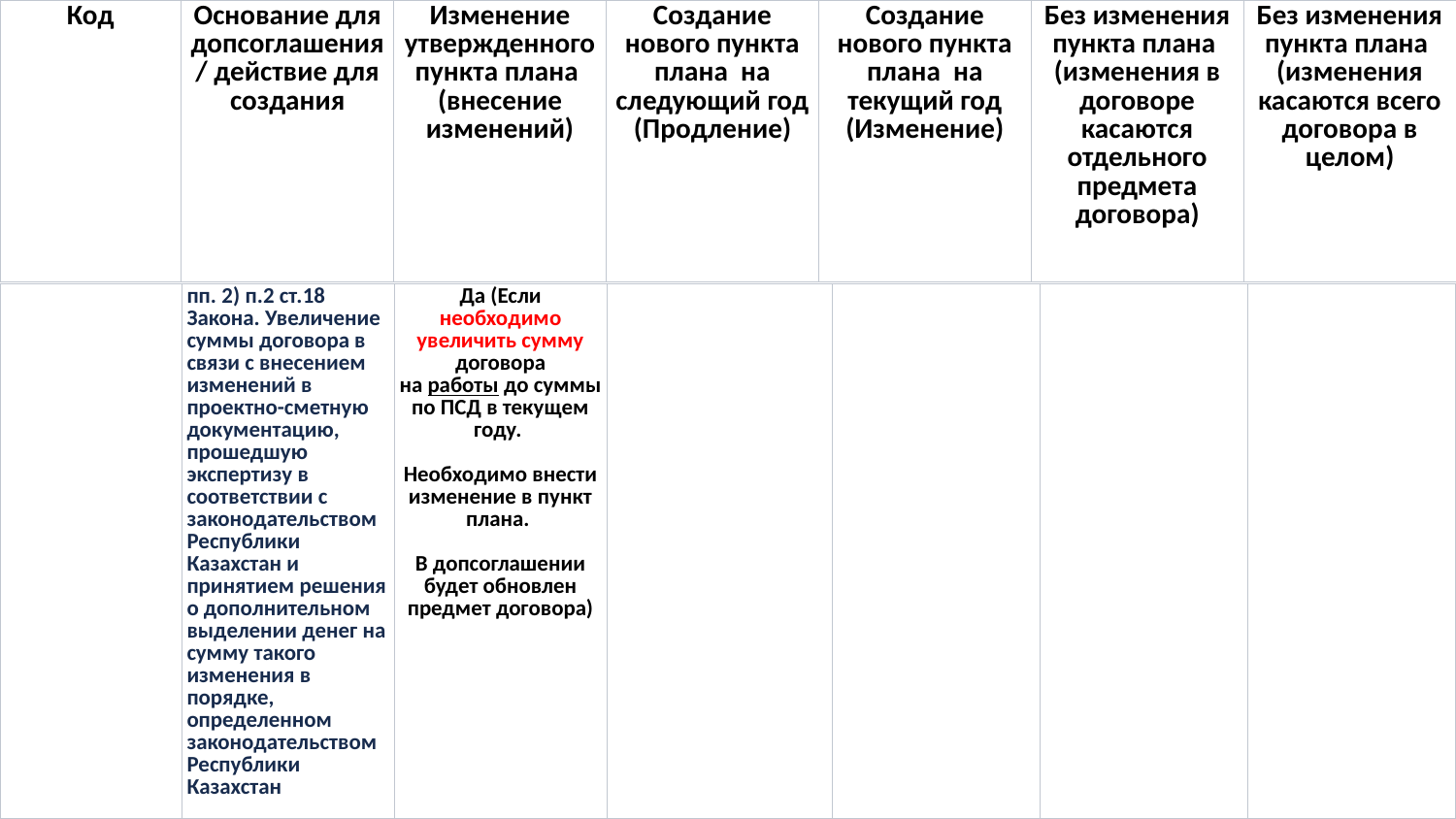

| Код | Основание для допсоглашения/ действие для создания | Изменение утвержденного пункта плана  (внесение изменений) | Создание нового пункта плана  на следующий год (Продление) | Создание нового пункта плана  на текущий год (Изменение) | Без изменения пункта плана  (изменения в договоре касаются отдельного предмета договора) | Без изменения пункта плана  (изменения касаются всего договора в целом) |
| --- | --- | --- | --- | --- | --- | --- |
|  | пп. 2) п.2 ст.18 Закона. Увеличение суммы договора в связи с внесением изменений в проектно-сметную документацию, прошедшую экспертизу в соответствии с законодательством Республики Казахстан и принятием решения о дополнительном выделении денег на сумму такого изменения в порядке, определенном законодательством Республики Казахстан | Да (Если необходимо увеличить сумму договора на работы до суммы по ПСД в текущем году. Необходимо внести изменение в пункт плана. В допсоглашении будет обновлен предмет договора) |  |  |  |  |
| --- | --- | --- | --- | --- | --- | --- |
12